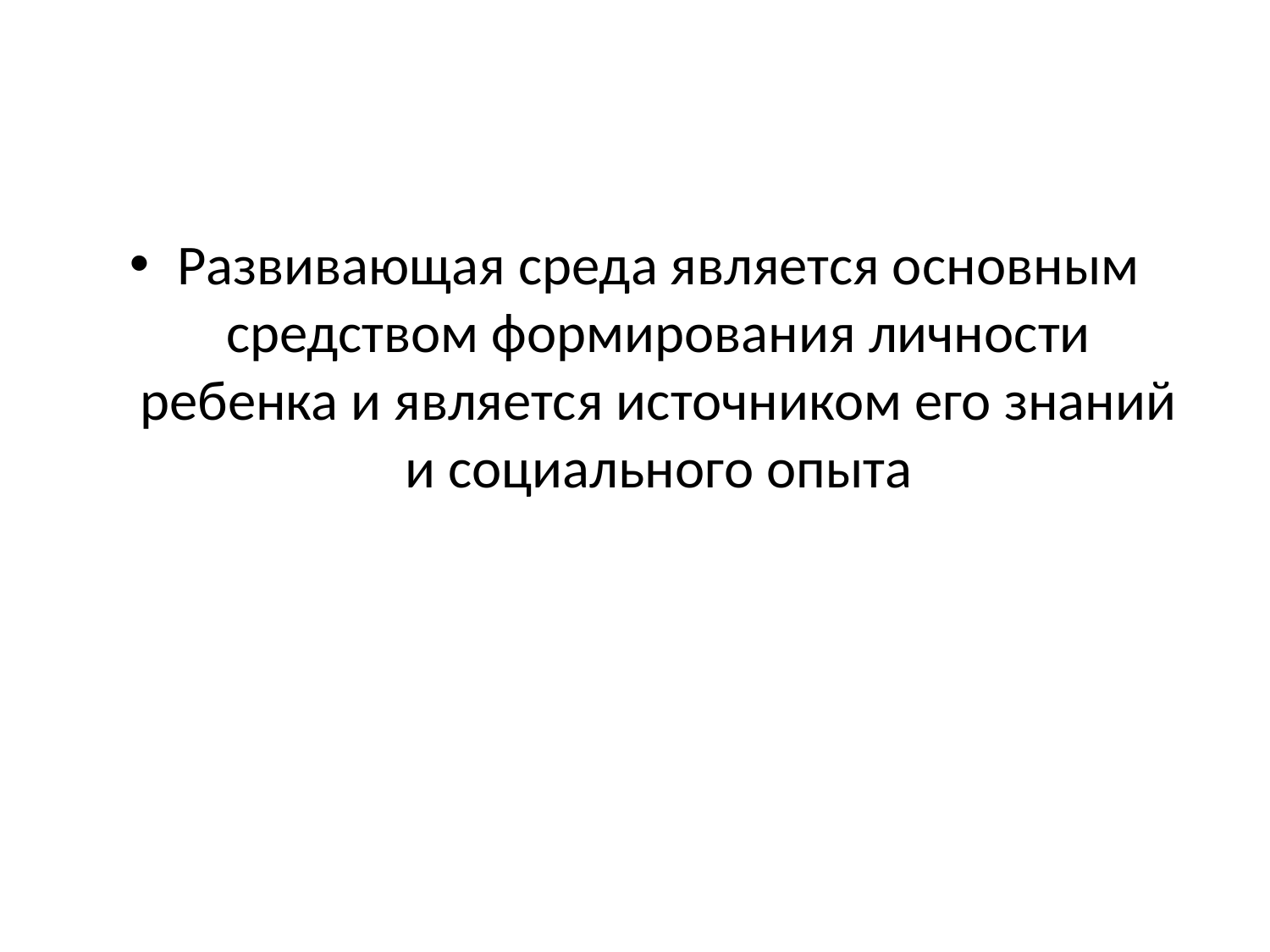

#
Развивающая среда является основным средством формирования личности ребенка и является источником его знаний и социального опыта